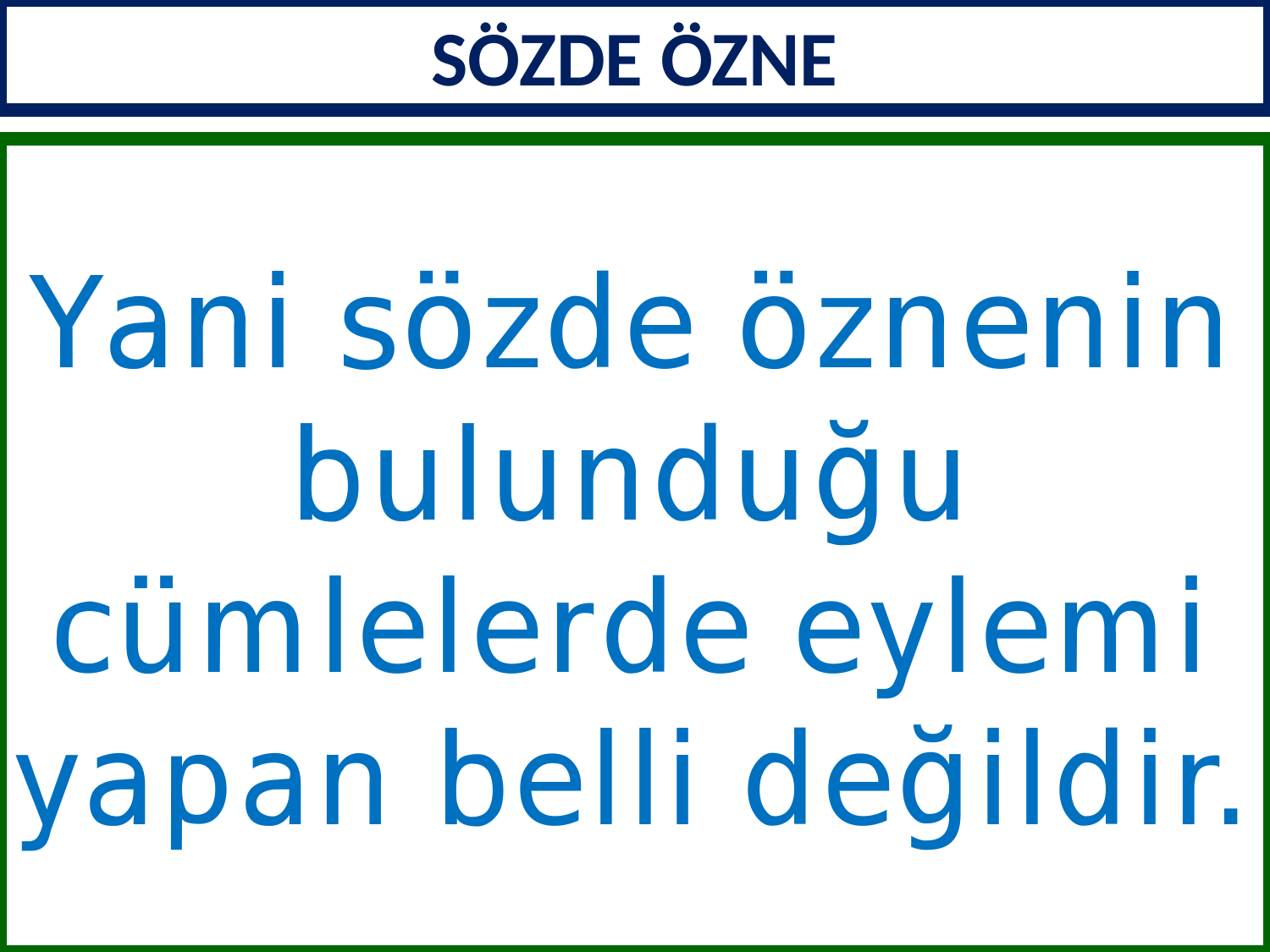

SÖZDE ÖZNE
Yani sözde öznenin bulunduğu cümlelerde eylemi yapan belli değildir.